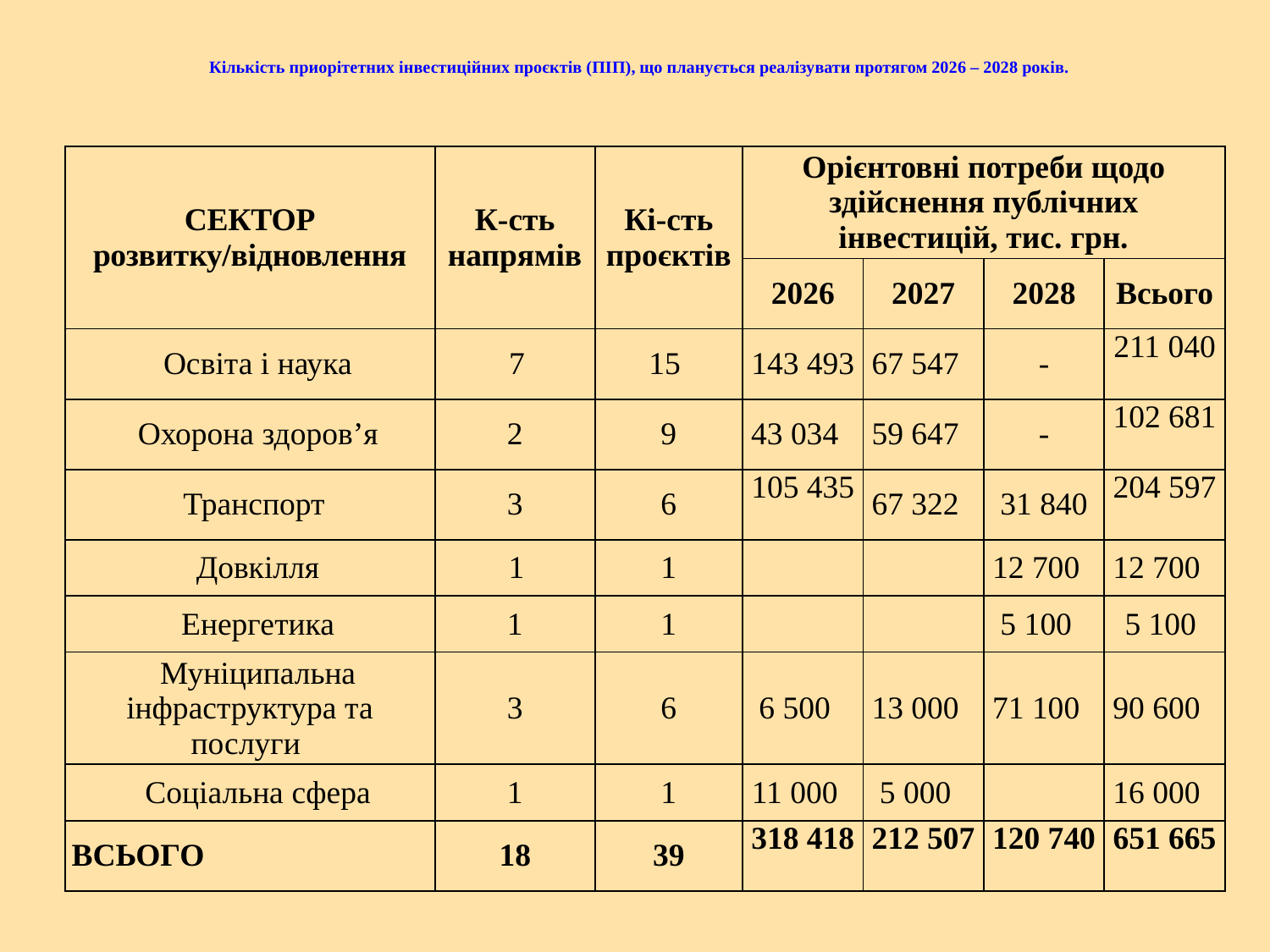

# Кількість приорітетних інвестиційних проєктів (ПІП), що планується реалізувати протягом 2026 – 2028 років.
| СЕКТОР розвитку/відновлення | К-сть напрямів | Кі-сть проєктів | Орієнтовні потреби щодо здійснення публічних інвестицій, тис. грн. |  |  |  |
| --- | --- | --- | --- | --- | --- | --- |
|  |  |  | 2026 | 2027 | 2028 | Всього |
| Освіта і наука | 7 | 15 | 143 493 | 67 547 | - | 211 040 |
| Охорона здоров’я | 2 | 9 | 43 034 | 59 647 | - | 102 681 |
| Транспорт | 3 | 6 | 105 435 | 67 322 | 31 840 | 204 597 |
| Довкілля | 1 | 1 |  |  | 12 700 | 12 700 |
| Енергетика | 1 | 1 |  |  | 5 100 | 5 100 |
| Муніципальна інфраструктура та послуги | 3 | 6 | 6 500 | 13 000 | 71 100 | 90 600 |
| Соціальна сфера | 1 | 1 | 11 000 | 5 000 |  | 16 000 |
| ВСЬОГО | 18 | 39 | 318 418 | 212 507 | 120 740 | 651 665 |